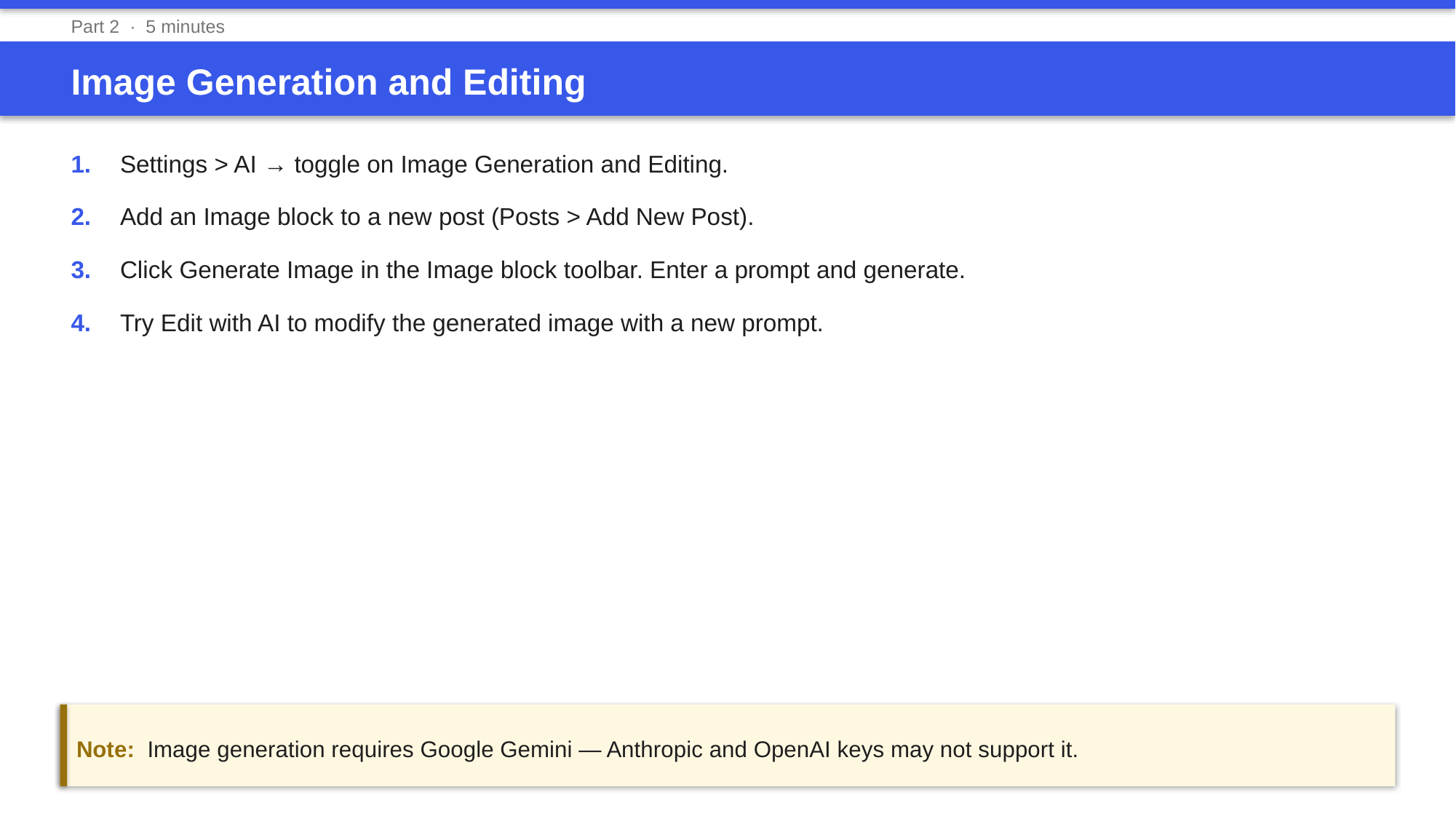

Part 2  ·  5 minutes

Image Generation and Editing
1.	Settings > AI → toggle on Image Generation and Editing.
2.	Add an Image block to a new post (Posts > Add New Post).
3.	Click Generate Image in the Image block toolbar. Enter a prompt and generate.
4.	Try Edit with AI to modify the generated image with a new prompt.

Note:  Image generation requires Google Gemini — Anthropic and OpenAI keys may not support it.